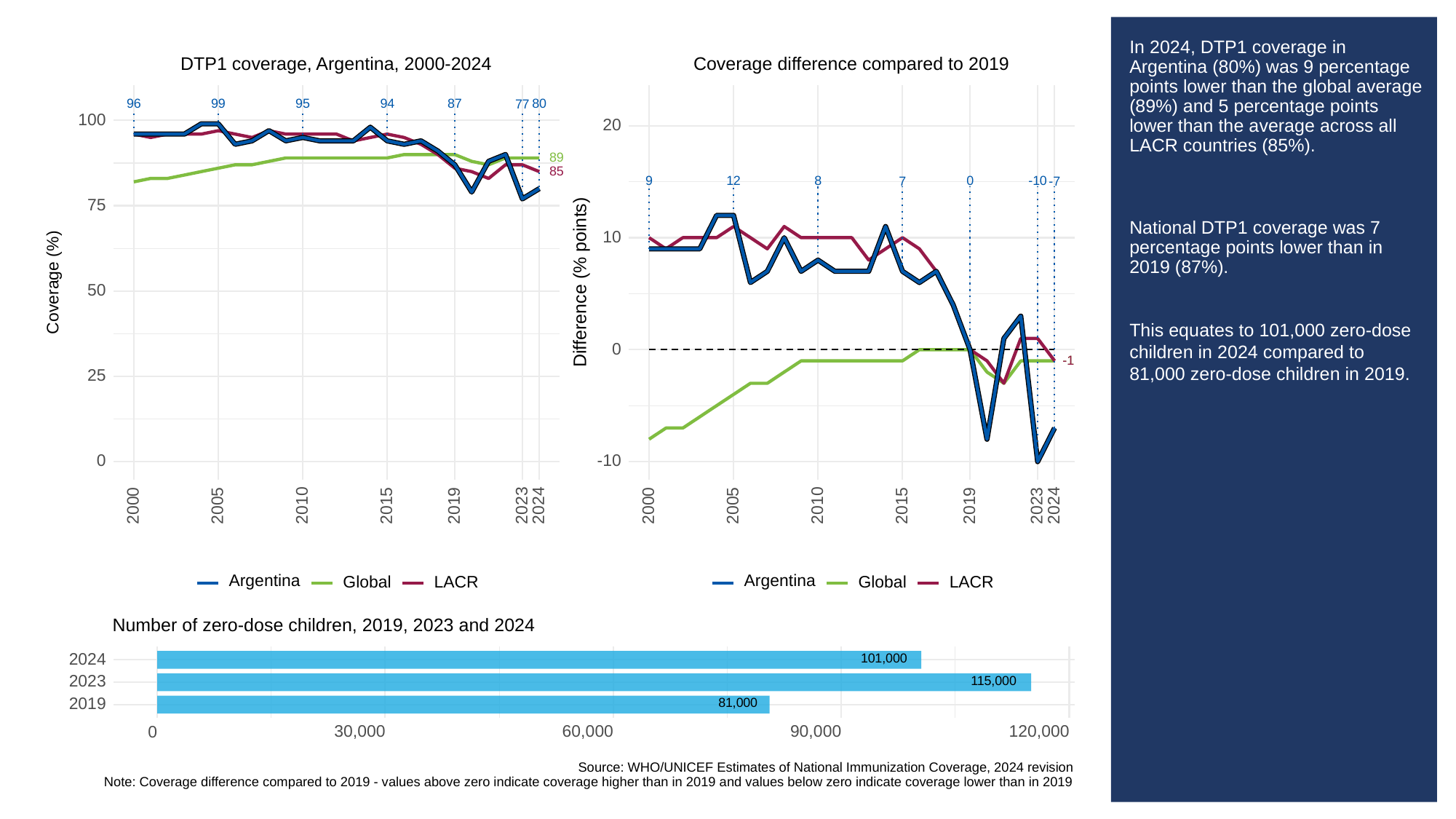

# In 2024, DTP1 coverage in Argentina (80%) was 9 percentage points lower than the global average (89%) and 5 percentage points lower than the average across all LACR countries (85%).

National DTP1 coverage was 7 percentage points lower than in 2019 (87%).

This equates to 101,000 zero-dose children in 2024 compared to 81,000 zero-dose children in 2019.

Coverage difference compared to 2019
DTP1 coverage, Argentina, 2000-2024

96
99
95
94
87
80
77

100
20

89

85
9
8
0
-10
12
7
-7

75

10

Difference (% points)
Coverage (%)
50

0

-1
-1
25

0
-10

2023
2023
2000
2005
2010
2015
2019
2024
2000
2005
2010
2015
2019
2024
Argentina
Argentina
Global
LACR
Global
LACR

Number of zero-dose children, 2019, 2023 and 2024

101,000
2024

115,000
2023

81,000
2019

30,000
60,000
90,000
120,000
0
Source: WHO/UNICEF Estimates of National Immunization Coverage, 2024 revision
Note: Coverage difference compared to 2019 - values above zero indicate coverage higher than in 2019 and values below zero indicate coverage lower than in 2019